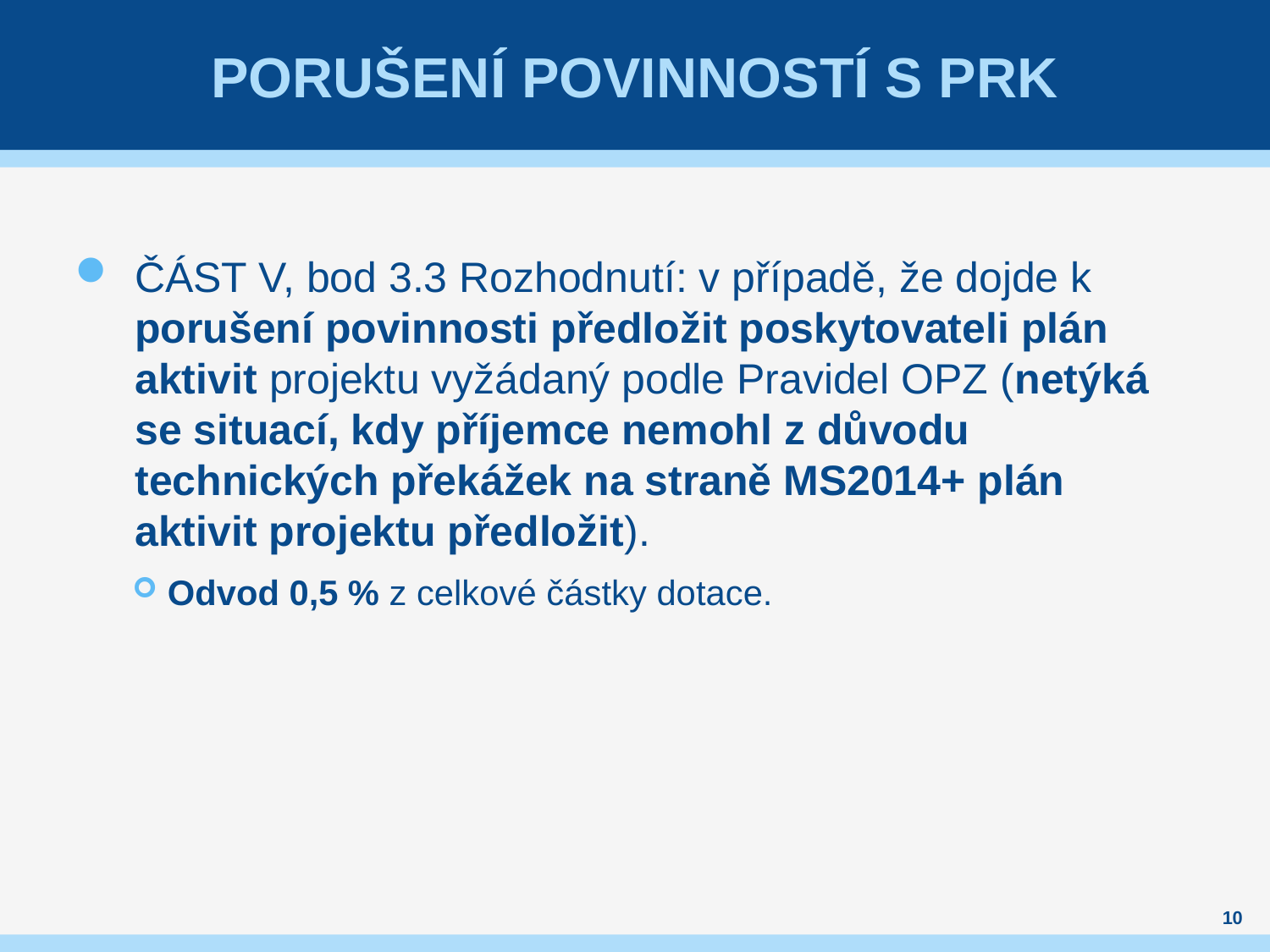

# Porušení povinností s prk
ČÁST V, bod 3.3 Rozhodnutí: v případě, že dojde k porušení povinnosti předložit poskytovateli plán aktivit projektu vyžádaný podle Pravidel OPZ (netýká se situací, kdy příjemce nemohl z důvodu technických překážek na straně MS2014+ plán aktivit projektu předložit).
Odvod 0,5 % z celkové částky dotace.
10